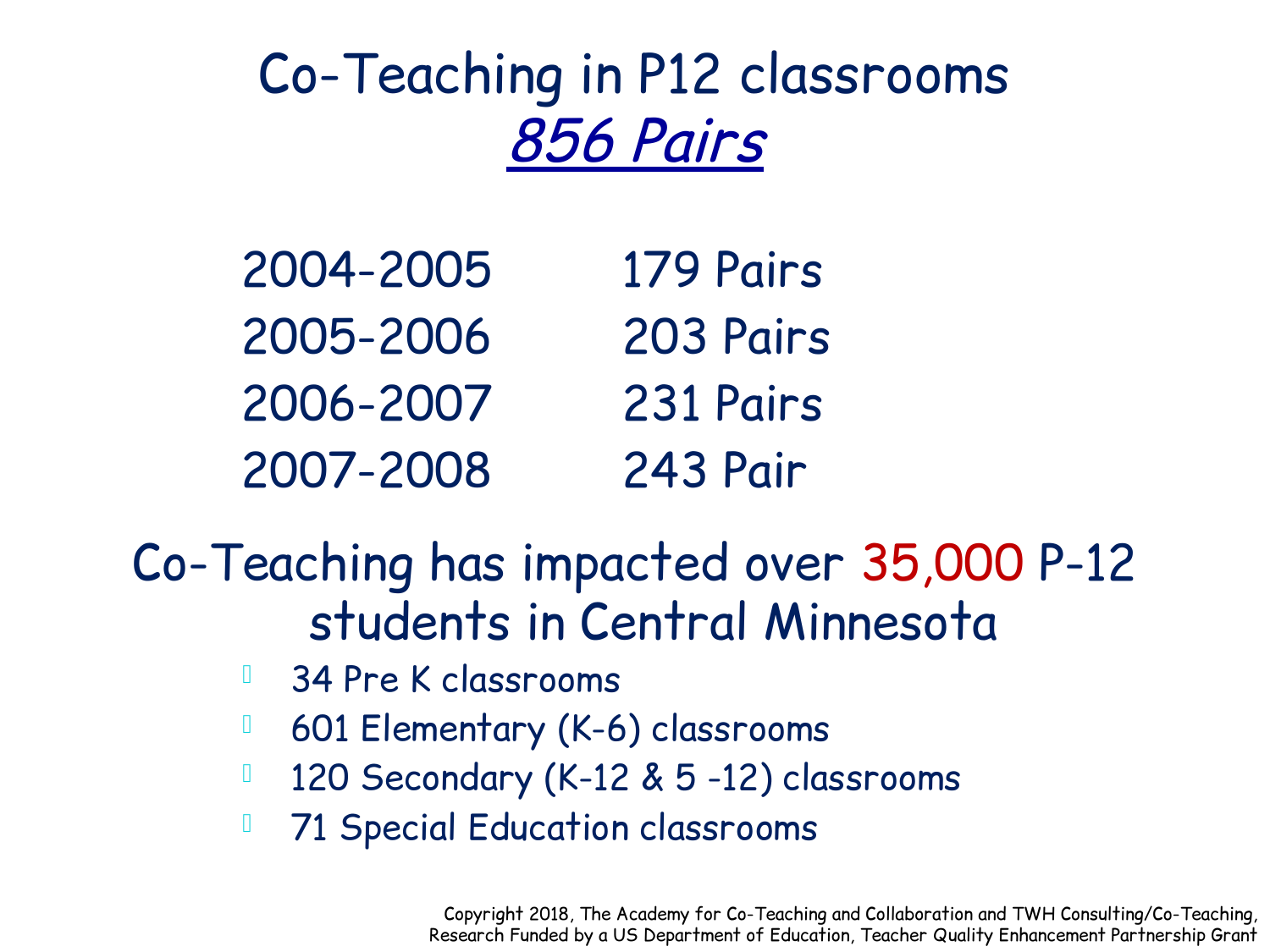

# Co-Teaching in P12 classrooms 856 Pairs
		2004-2005		179 Pairs
		2005-2006		203 Pairs
		2006-2007		231 Pairs
		2007-2008		243 Pair

Co-Teaching has impacted over 35,000 P-12 students in Central Minnesota
34 Pre K classrooms
601 Elementary (K-6) classrooms
120 Secondary (K-12 & 5 -12) classrooms
71 Special Education classrooms

Copyright 2018, The Academy for Co-Teaching and Collaboration and TWH Consulting/Co-Teaching,
Research Funded by a US Department of Education, Teacher Quality Enhancement Partnership Grant